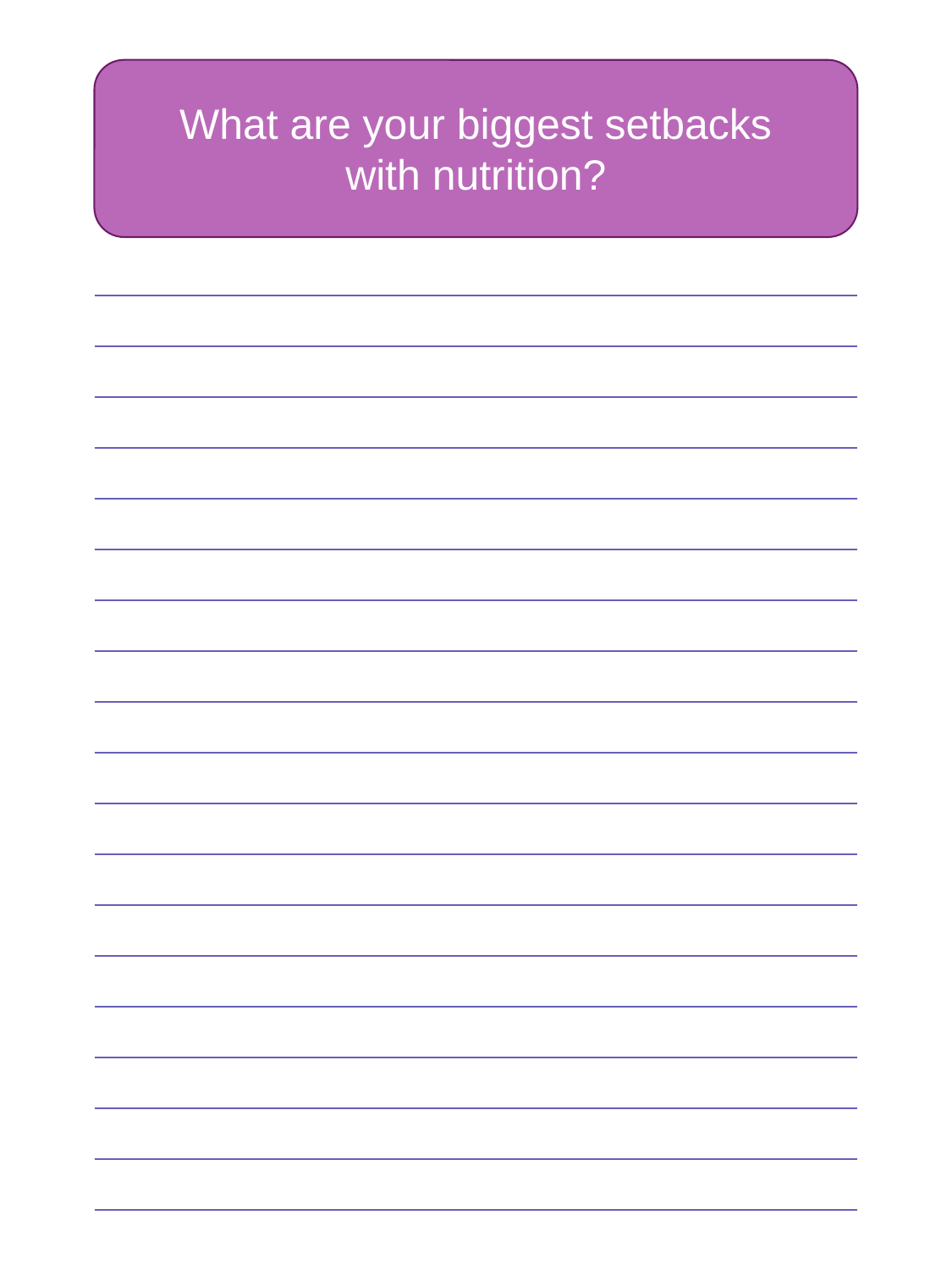

What are your biggest setbacks with nutrition?
|  |
| --- |
|  |
|  |
|  |
|  |
|  |
|  |
|  |
|  |
|  |
|  |
|  |
|  |
|  |
|  |
|  |
|  |
|  |